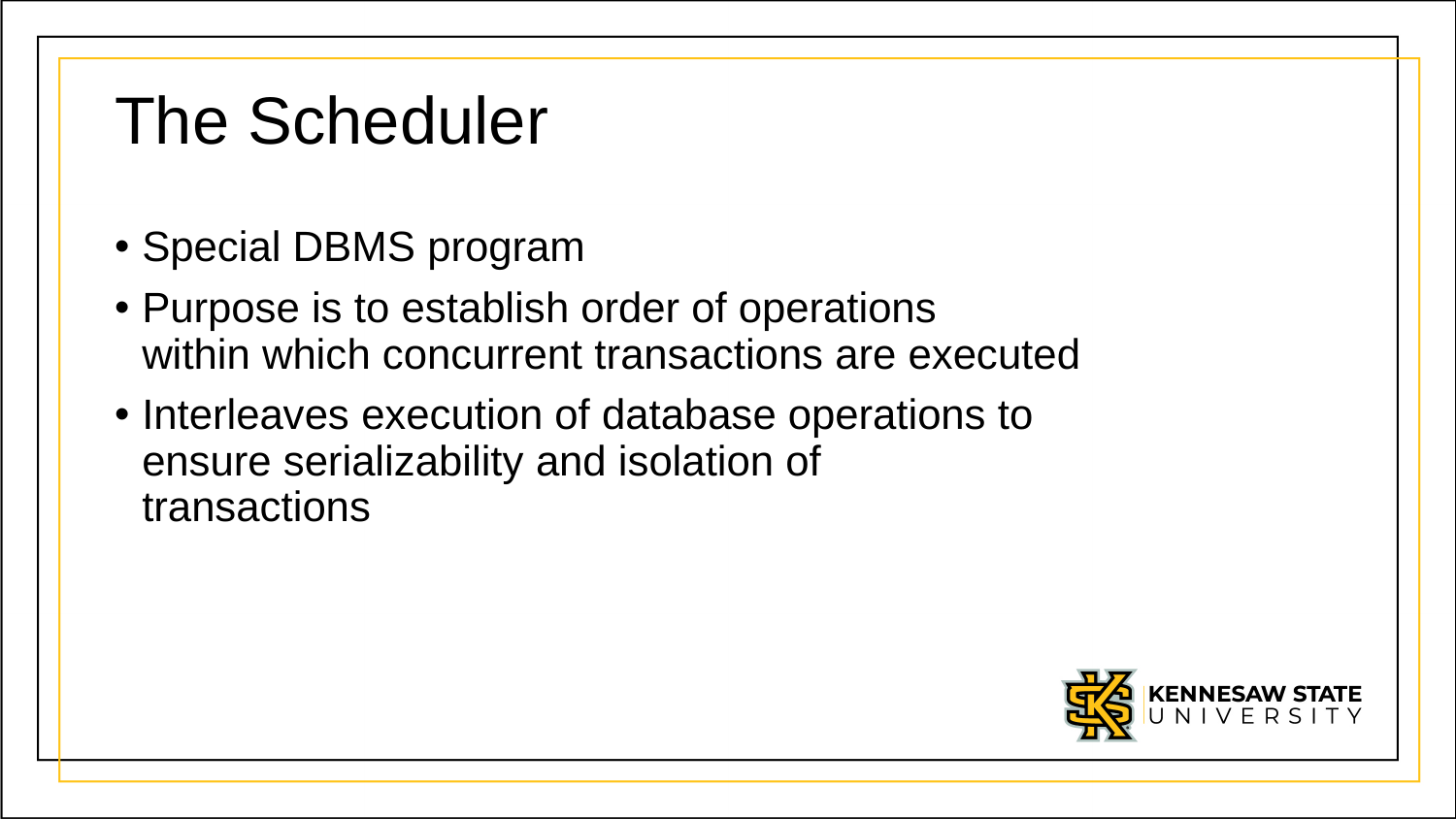

# The Scheduler
Special DBMS program
Purpose is to establish order of operations
within which concurrent transactions are executed
Interleaves execution of database operations to
ensure serializability and isolation of
transactions